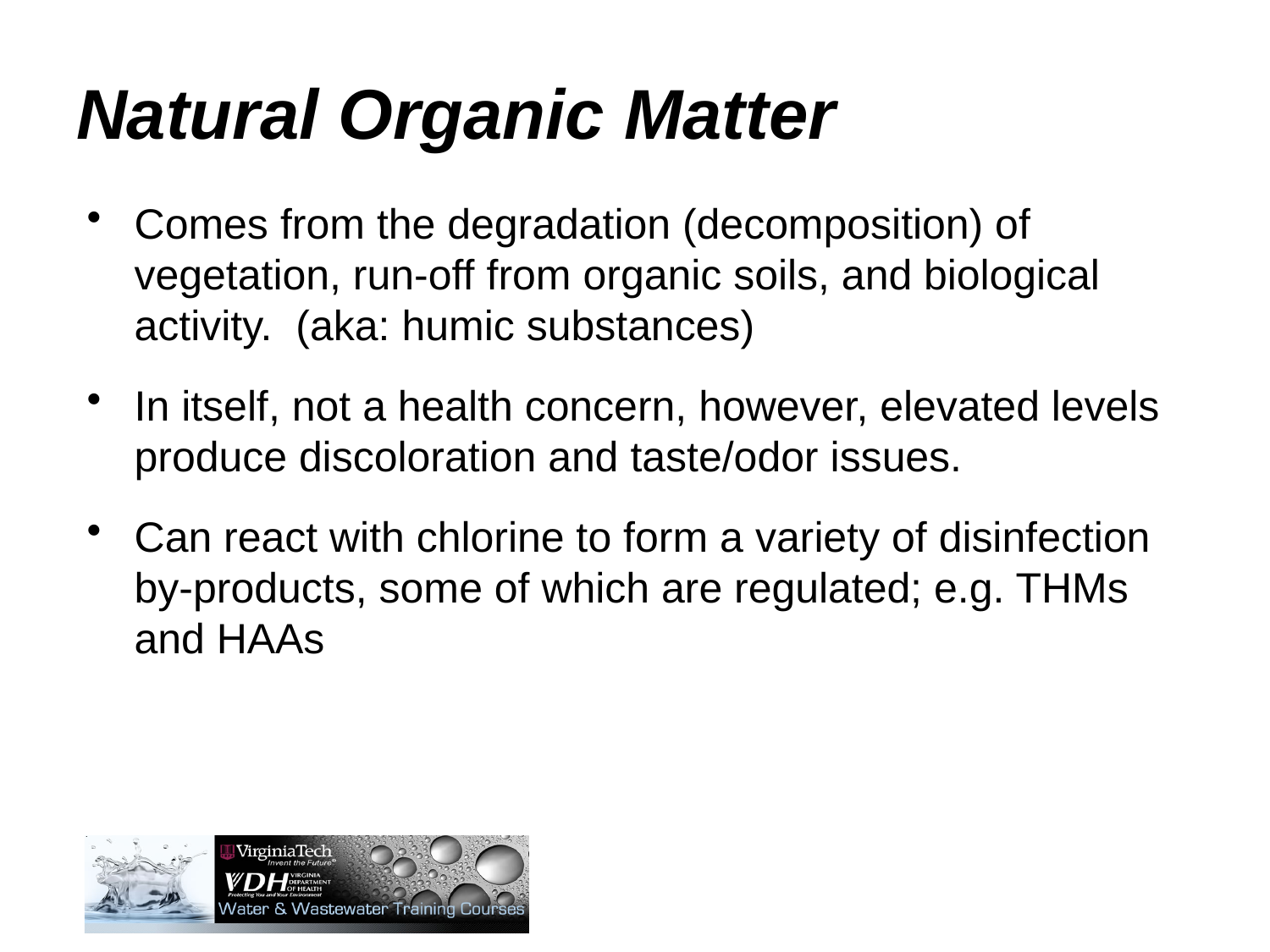

# Natural Organic Matter
Comes from the degradation (decomposition) of vegetation, run-off from organic soils, and biological activity.  (aka: humic substances)
In itself, not a health concern, however, elevated levels produce discoloration and taste/odor issues.
Can react with chlorine to form a variety of disinfection by-products, some of which are regulated; e.g. THMs and HAAs